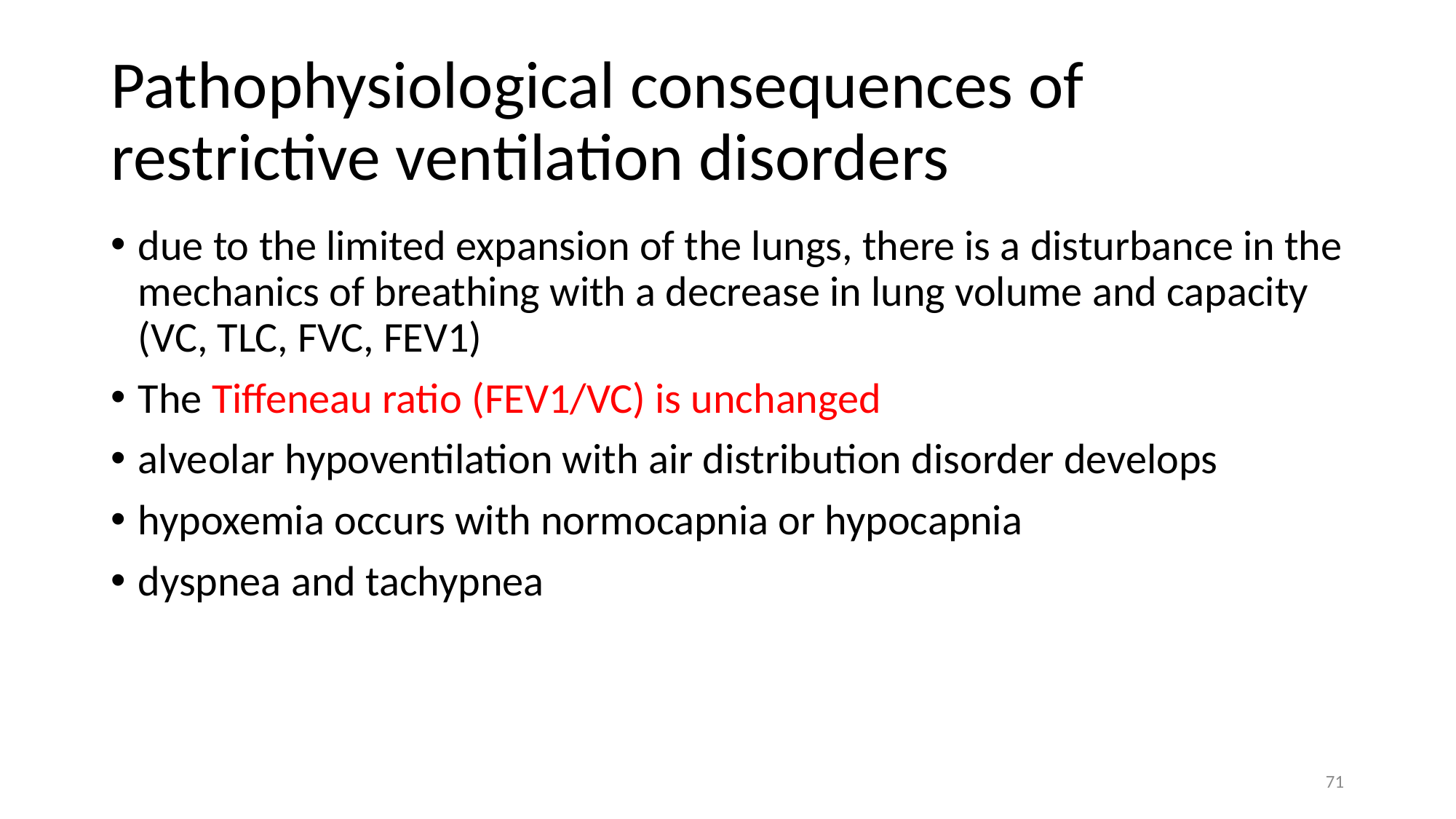

# Pathophysiological consequences of restrictive ventilation disorders
due to the limited expansion of the lungs, there is a disturbance in the mechanics of breathing with a decrease in lung volume and capacity (VC, TLC, FVC, FEV1)
The Tiffeneau ratio (FEV1/VC) is unchanged
alveolar hypoventilation with air distribution disorder develops
hypoxemia occurs with normocapnia or hypocapnia
dyspnea and tachypnea
71